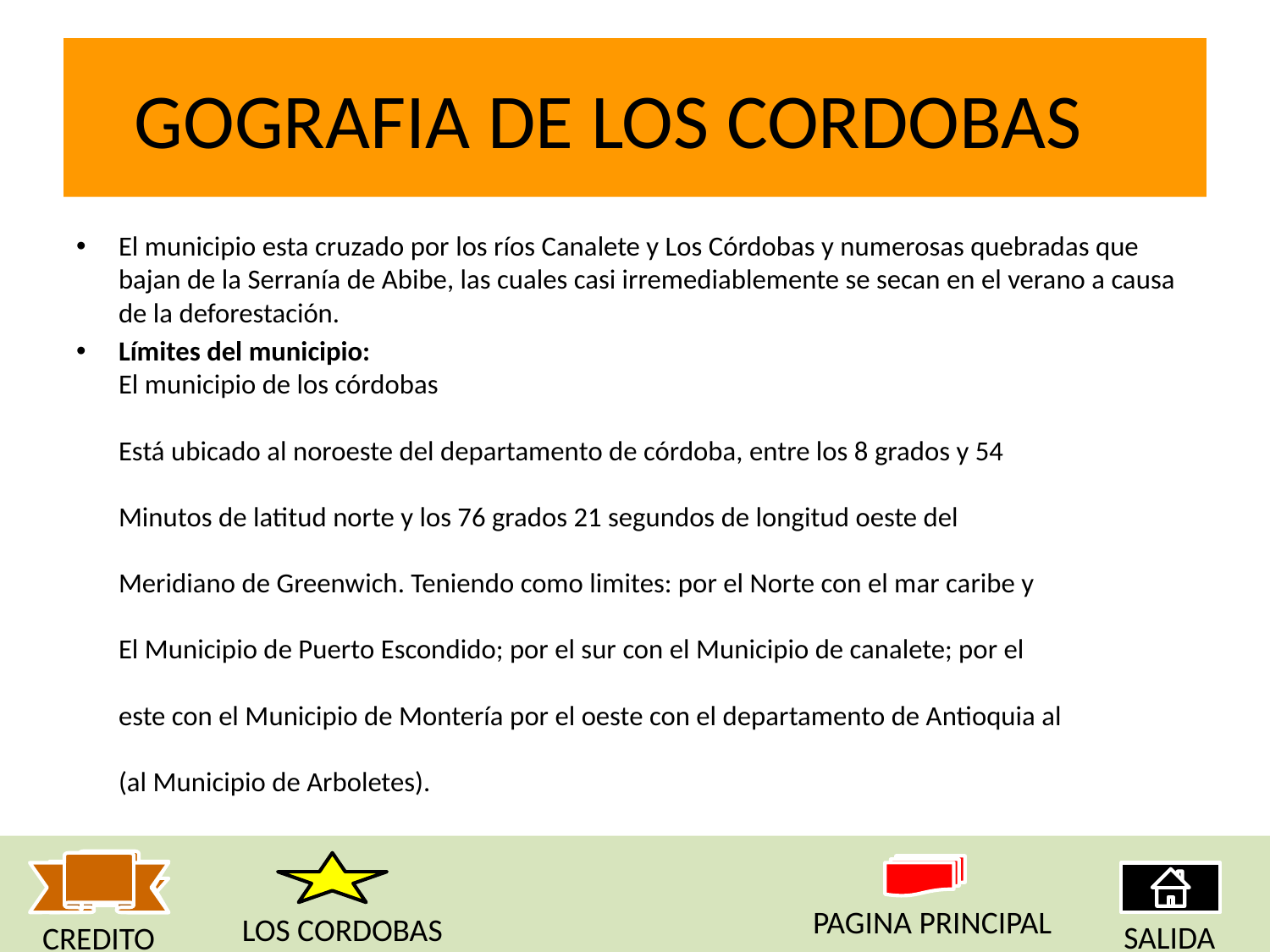

# GOGRAFIA DE LOS CORDOBAS
El municipio esta cruzado por los ríos Canalete y Los Córdobas y numerosas quebradas que bajan de la Serranía de Abibe, las cuales casi irremediablemente se secan en el verano a causa de la deforestación.
Límites del municipio:
El municipio de los córdobas
Está ubicado al noroeste del departamento de córdoba, entre los 8 grados y 54
Minutos de latitud norte y los 76 grados 21 segundos de longitud oeste del
Meridiano de Greenwich. Teniendo como limites: por el Norte con el mar caribe y
El Municipio de Puerto Escondido; por el sur con el Municipio de canalete; por el
este con el Municipio de Montería por el oeste con el departamento de Antioquia al
(al Municipio de Arboletes).

PAGINA PRINCIPAL
LOS CORDOBAS
SALIDA
CREDITO